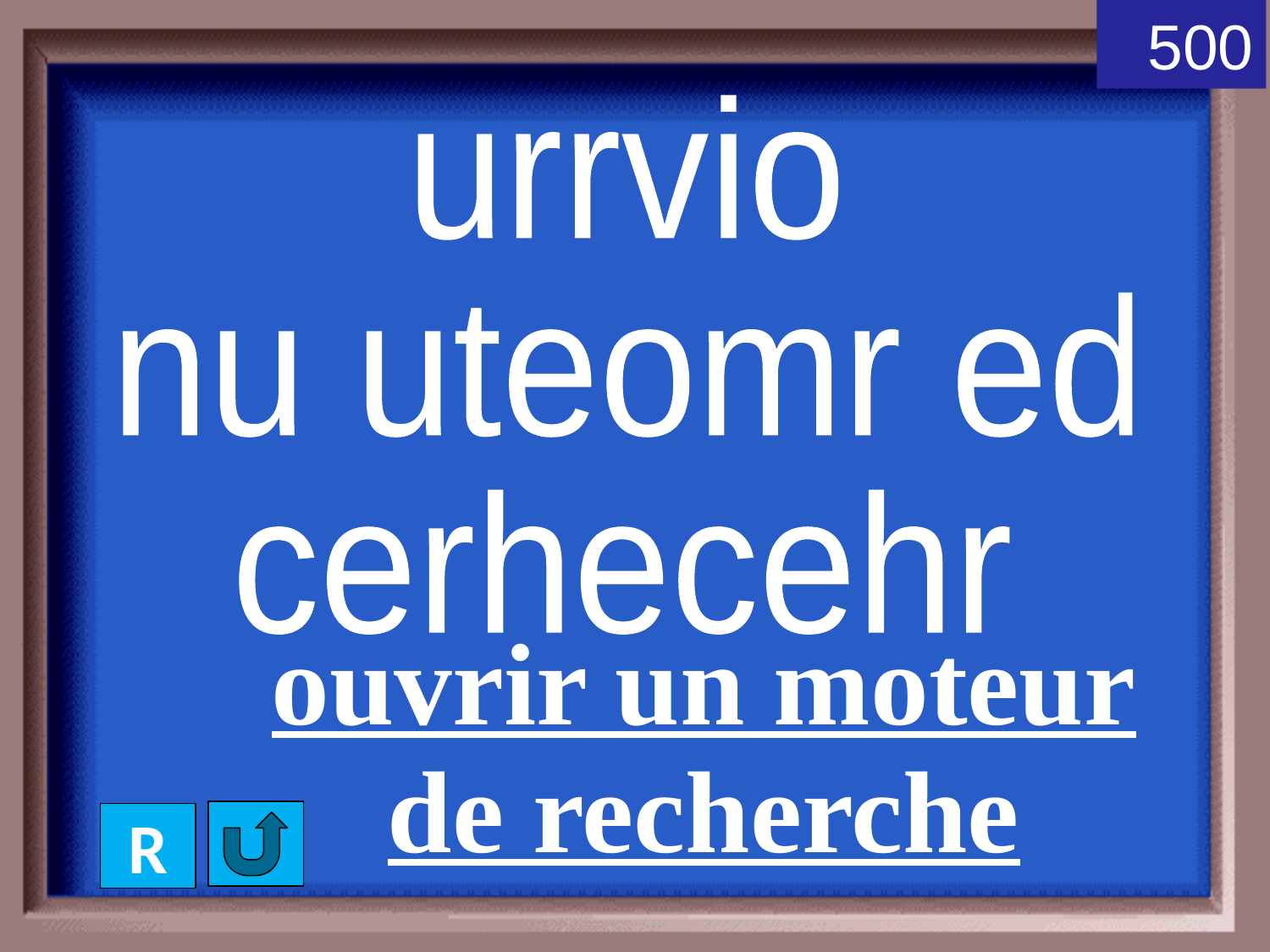

500
urrvio
nu uteomr ed
cerhecehr
ouvrir un moteur
de recherche

R